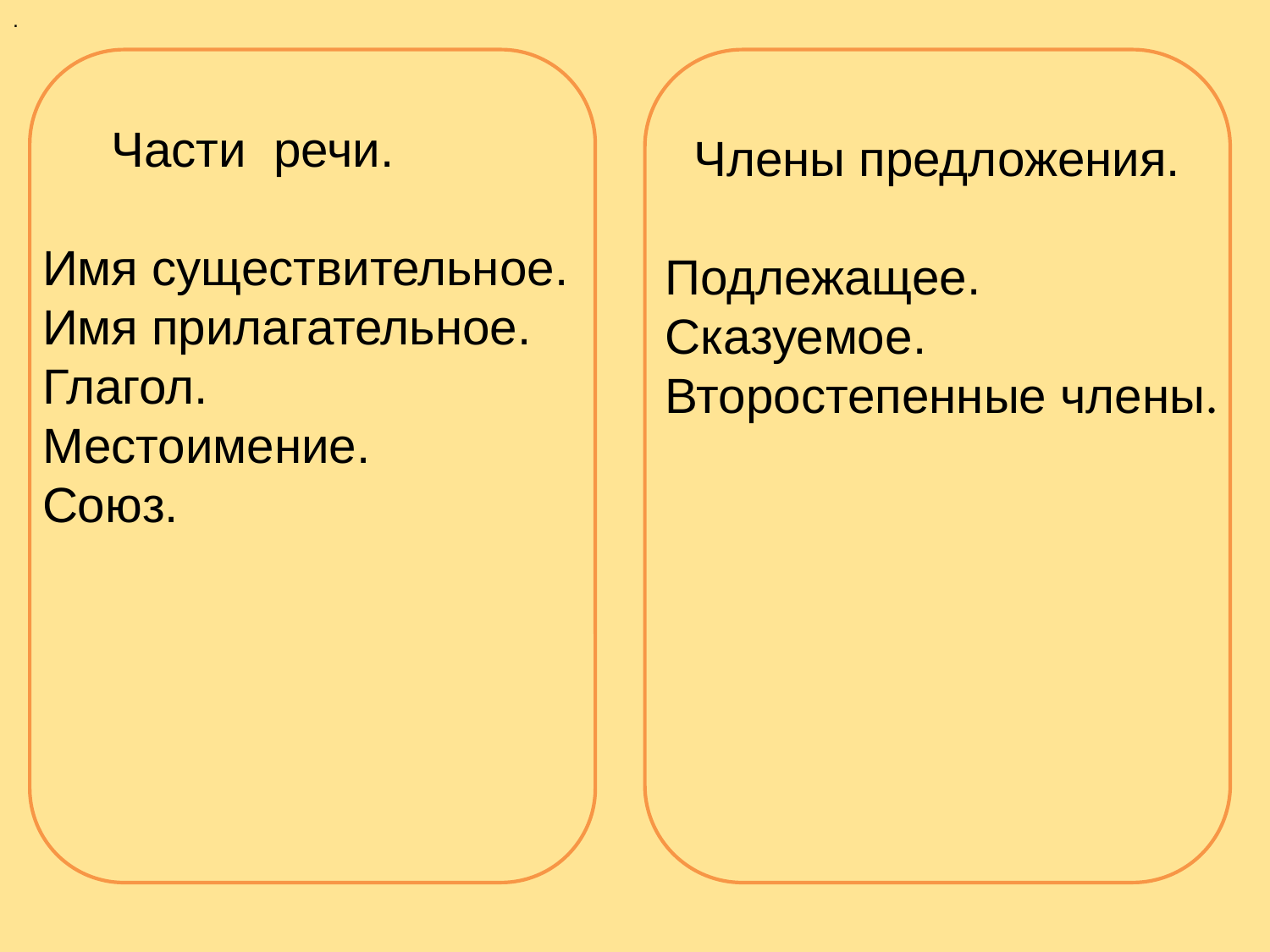

.

     Части  речи.

Имя существительное.
Имя прилагательное.
Глагол.
Местоимение.
Союз.

     Члены предложения.

  Подлежащее.
  Сказуемое.
  Второстепенные члены.